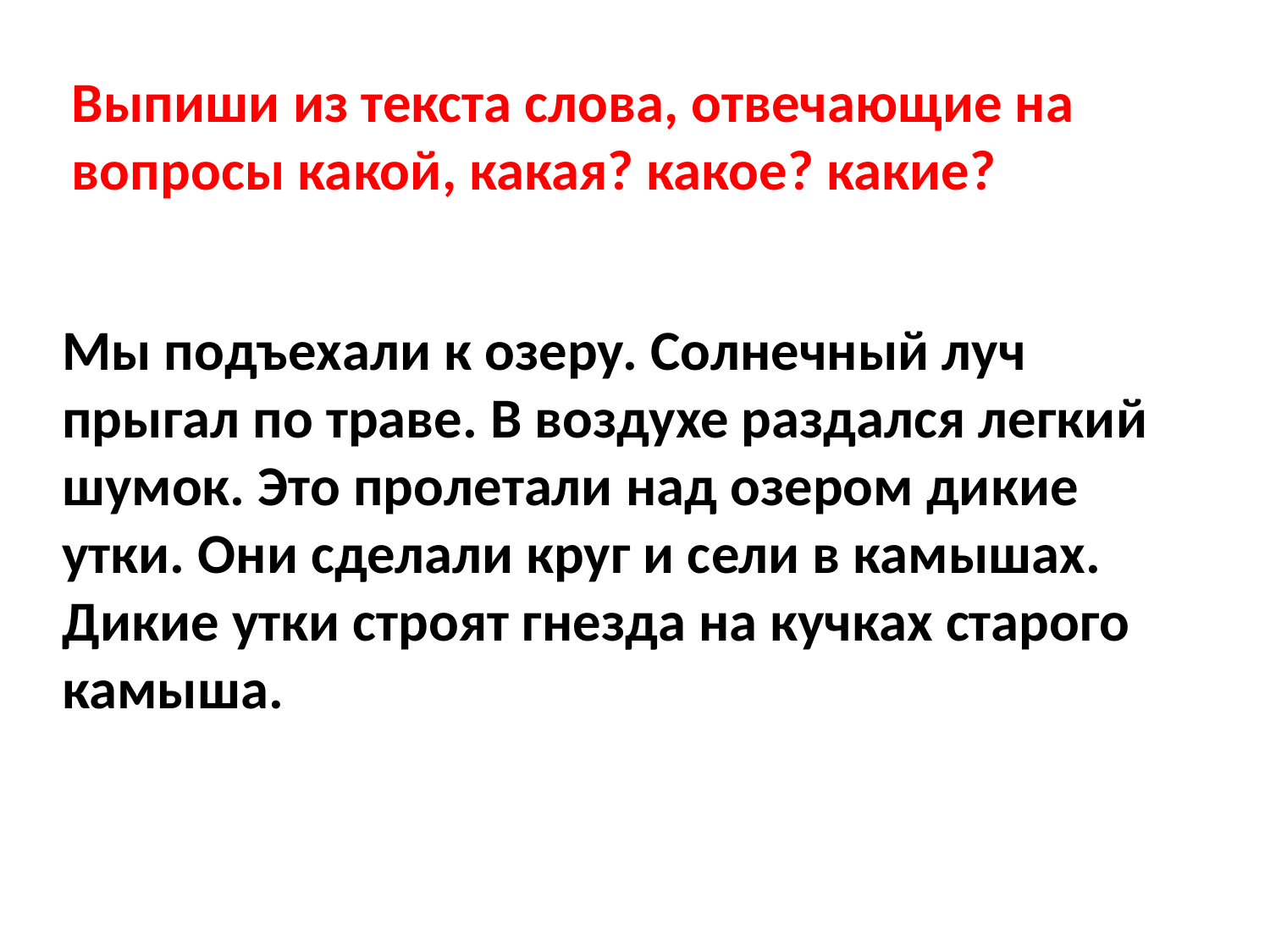

Выпиши из текста слова, отвечающие на вопросы какой, какая? какое? какие?
Мы подъехали к озеру. Солнечный луч прыгал по траве. В воздухе раздался легкий шумок. Это пролетали над озером дикие утки. Они сделали круг и сели в камышах. 
Дикие утки строят гнезда на кучках старого камыша.